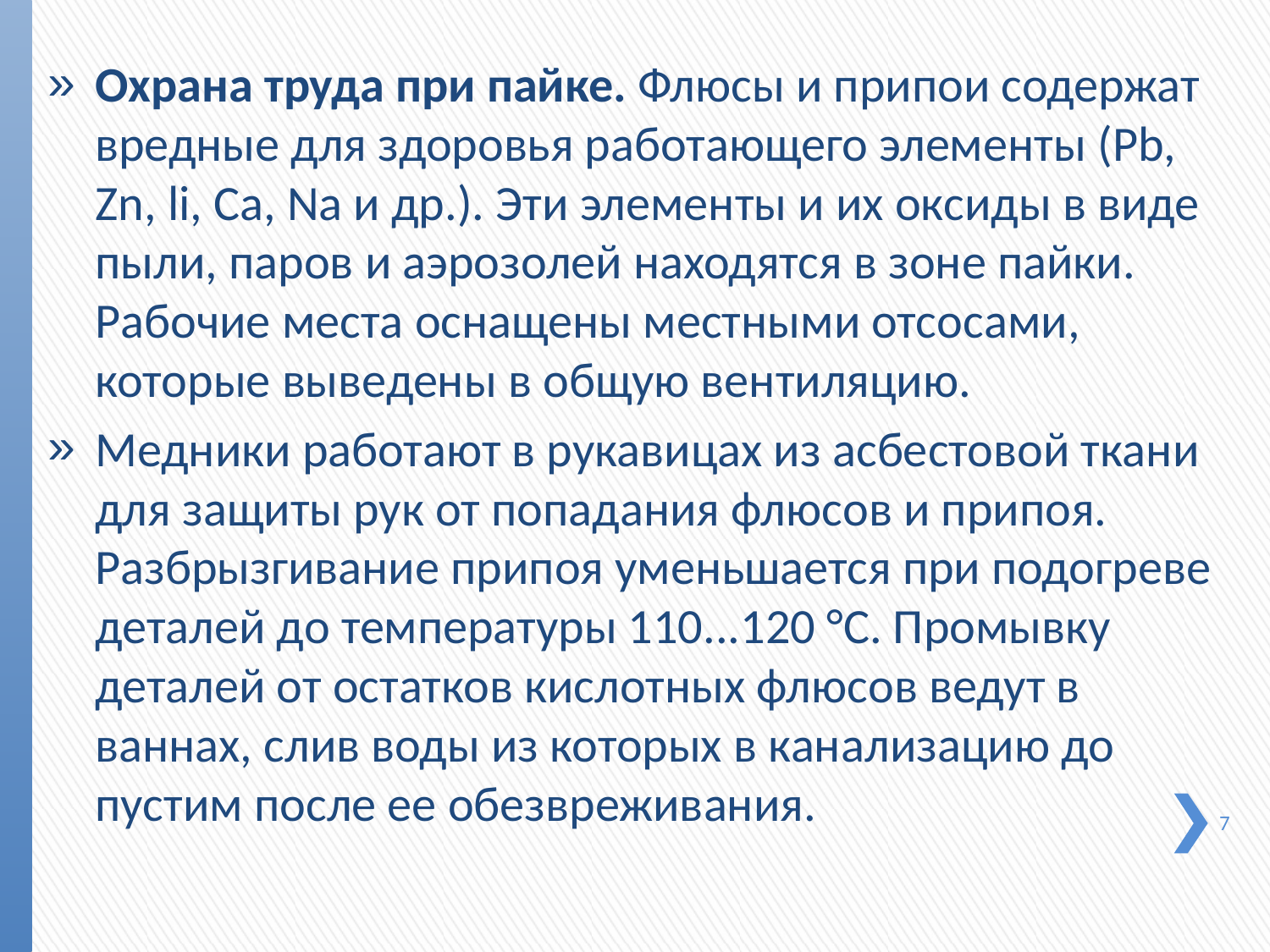

Охрана труда при пайке. Флюсы и припои содержат вредные для здоровья работающего элементы (Pb, Zn, li, Са, Na и др.). Эти элементы и их оксиды в виде пыли, паров и аэрозолей находятся в зоне пайки. Рабочие места оснащены местными отсосами, которые выведены в общую вентиляцию.
Медники работают в рукавицах из асбестовой ткани для защиты рук от попадания флюсов и припоя. Разбрызгивание припоя уменьшается при подогреве деталей до температуры 110...120 °С. Промывку деталей от остатков кислотных флю­сов ведут в ваннах, слив воды из которых в канализацию до­пустим после ее обезвреживания.

7